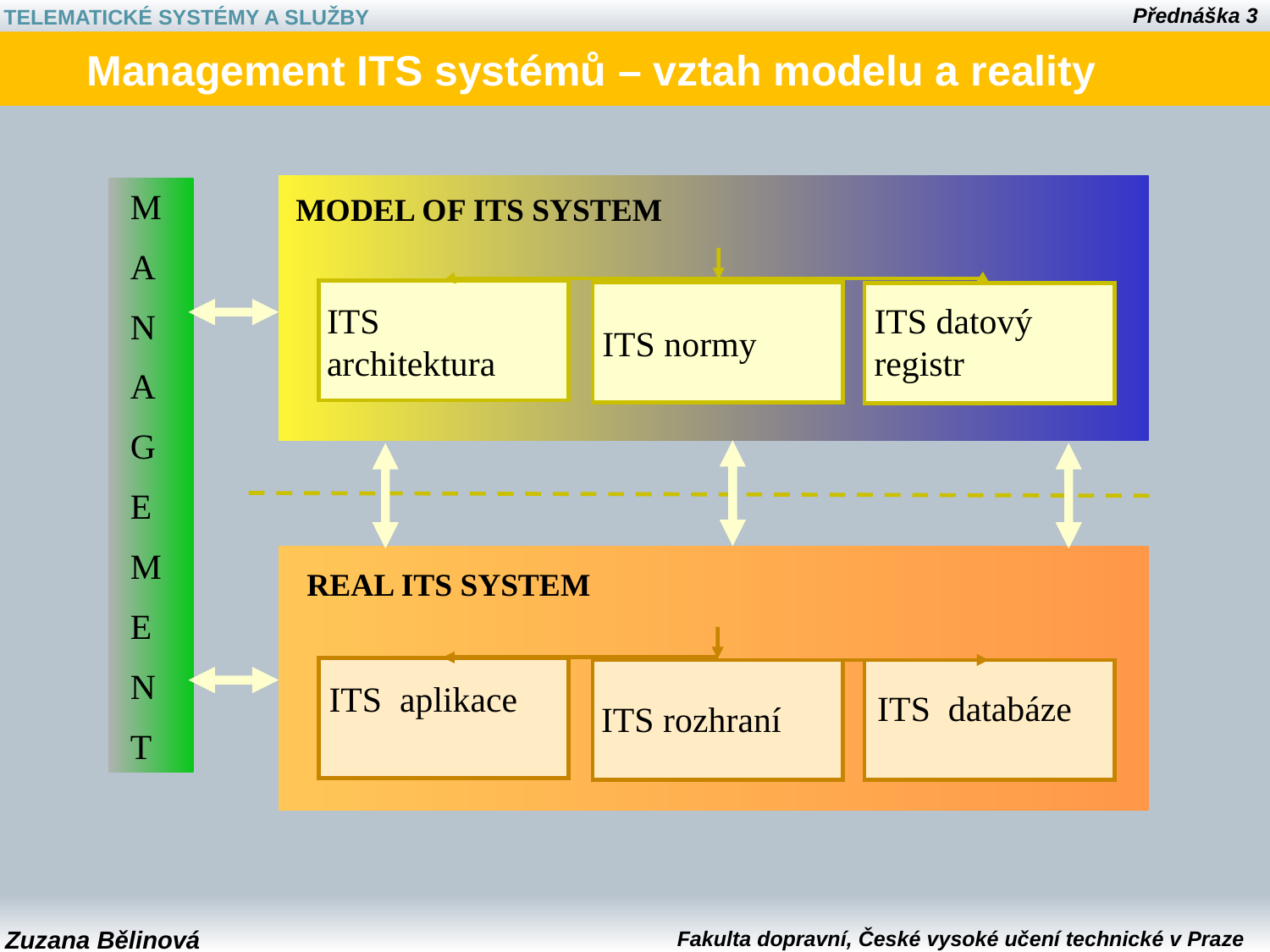

# Management ITS systémů – vztah modelu a reality

 M
 A
 N
 A
 G
 E
 M
 E
 N
 T
MODEL OF ITS SYSTEM

REAL ITS SYSTEM

ITS architektura
ITS datový registr
ITS normy
ITS  aplikace
ITS  databáze
ITS rozhraní